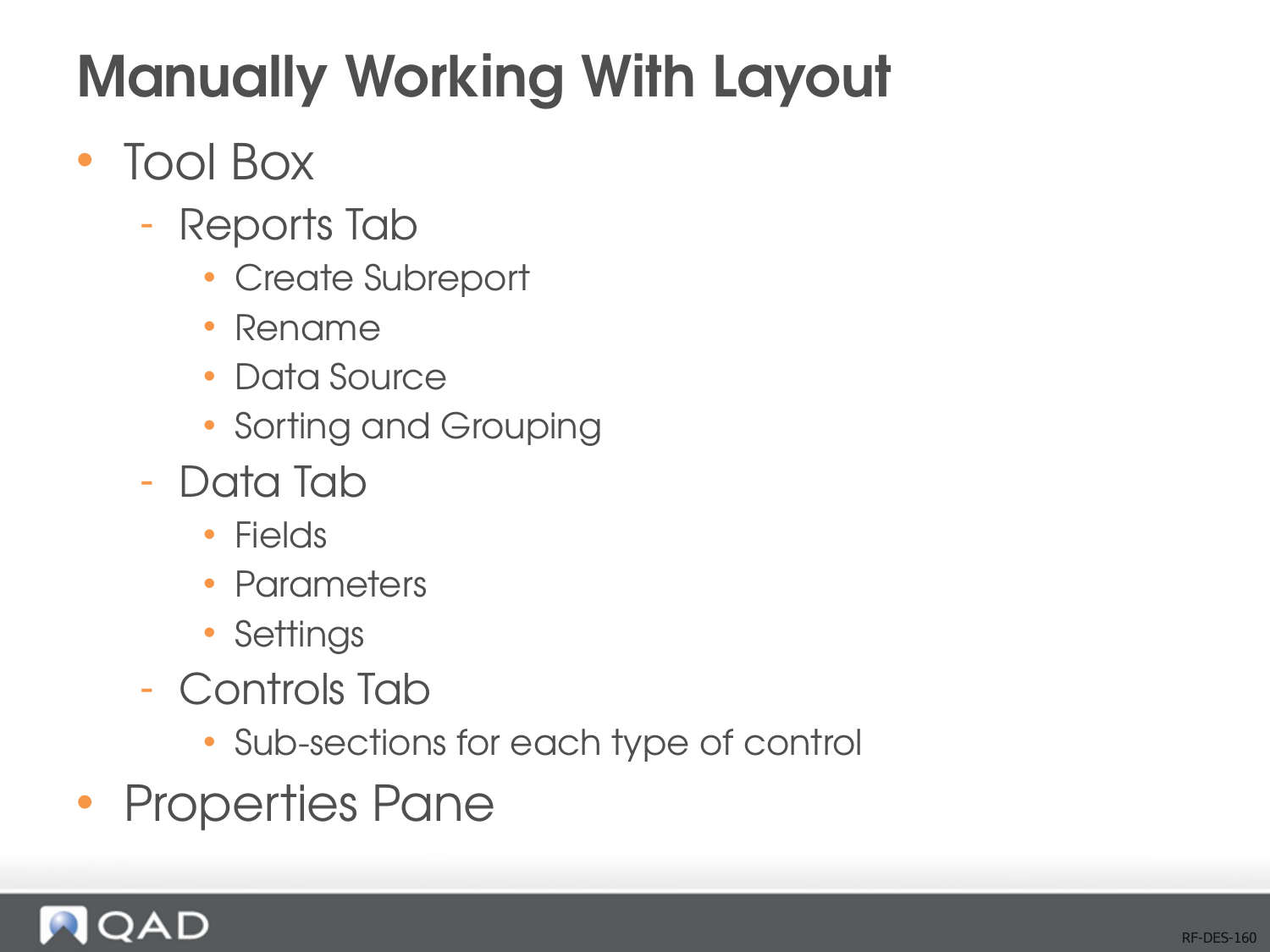

# Manually Working With Layout
Tool Box
Reports Tab
Create Subreport
Rename
Data Source
Sorting and Grouping
Data Tab
Fields
Parameters
Settings
Controls Tab
Sub-sections for each type of control
Properties Pane
RF-DES-160